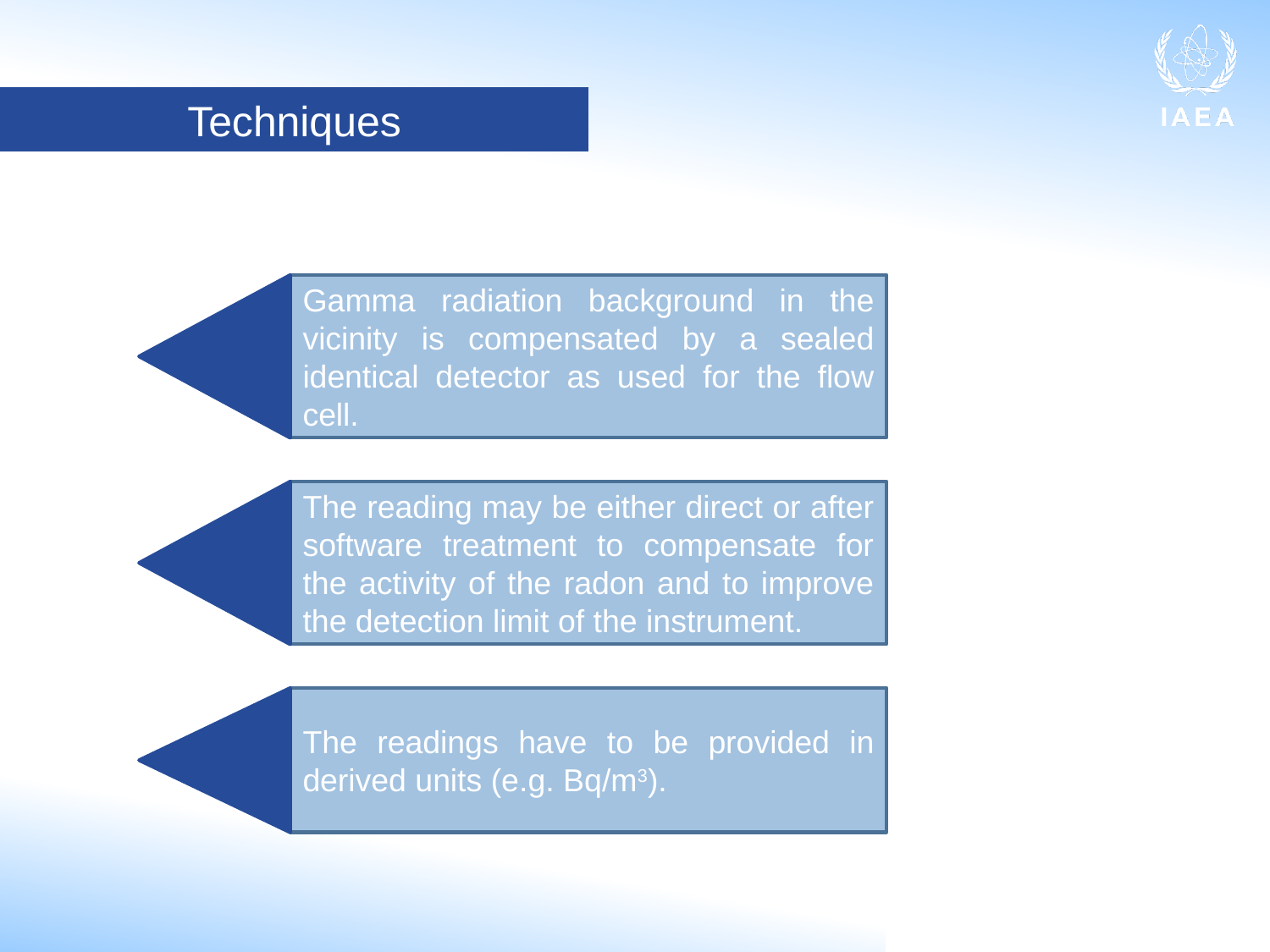

Techniques

Gamma radiation background in the vicinity is compensated by a sealed identical detector as used for the flow cell.

The reading may be either direct or after software treatment to compensate for the activity of the radon and to improve the detection limit of the instrument.

The readings have to be provided in derived units (e.g. Bq/m3).